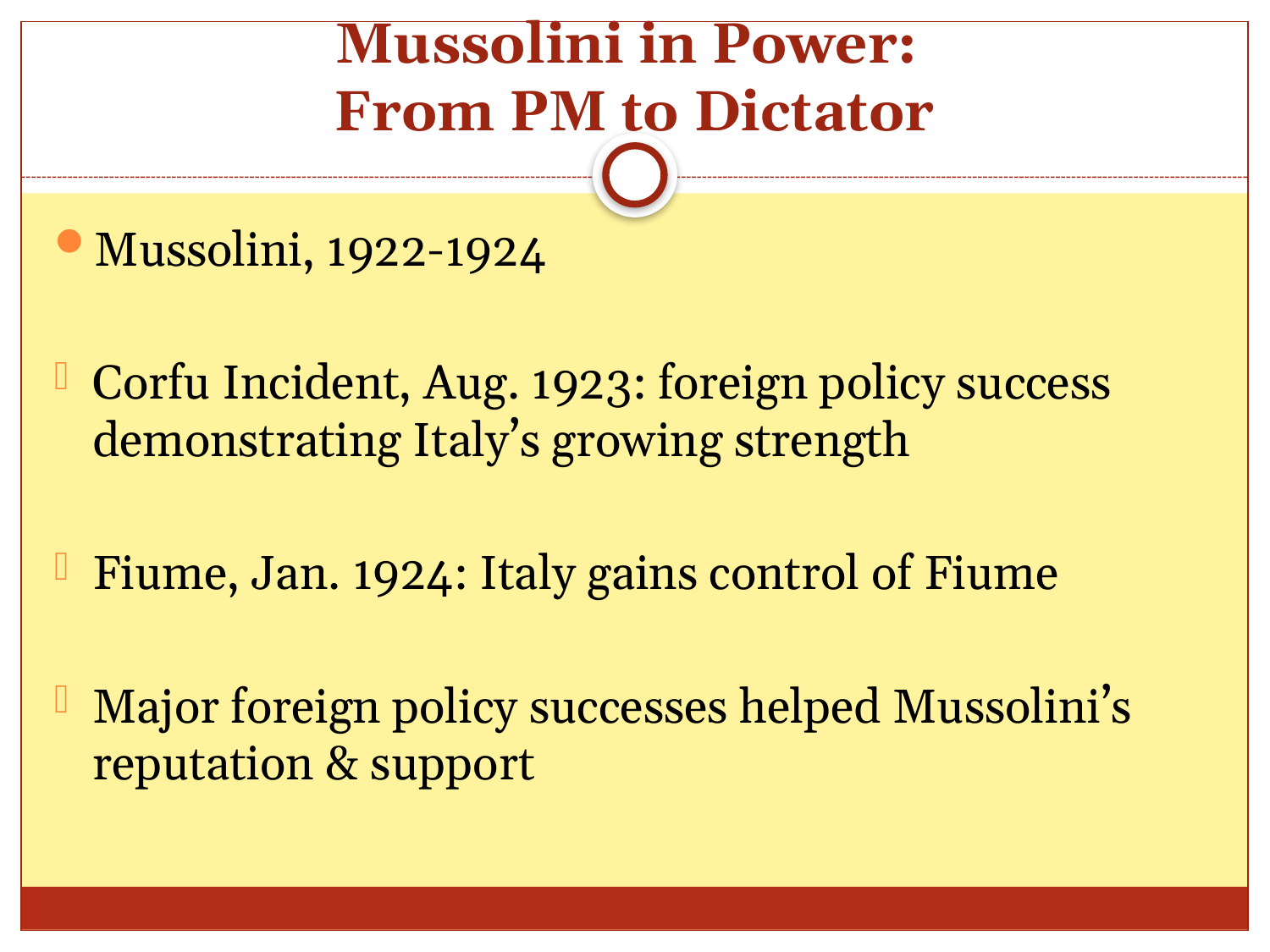

# Mussolini in Power: From PM to Dictator
Mussolini, 1922-1924

Corfu Incident, Aug. 1923: foreign policy success demonstrating Italy’s growing strength

Fiume, Jan. 1924: Italy gains control of Fiume

Major foreign policy successes helped Mussolini’s reputation & support